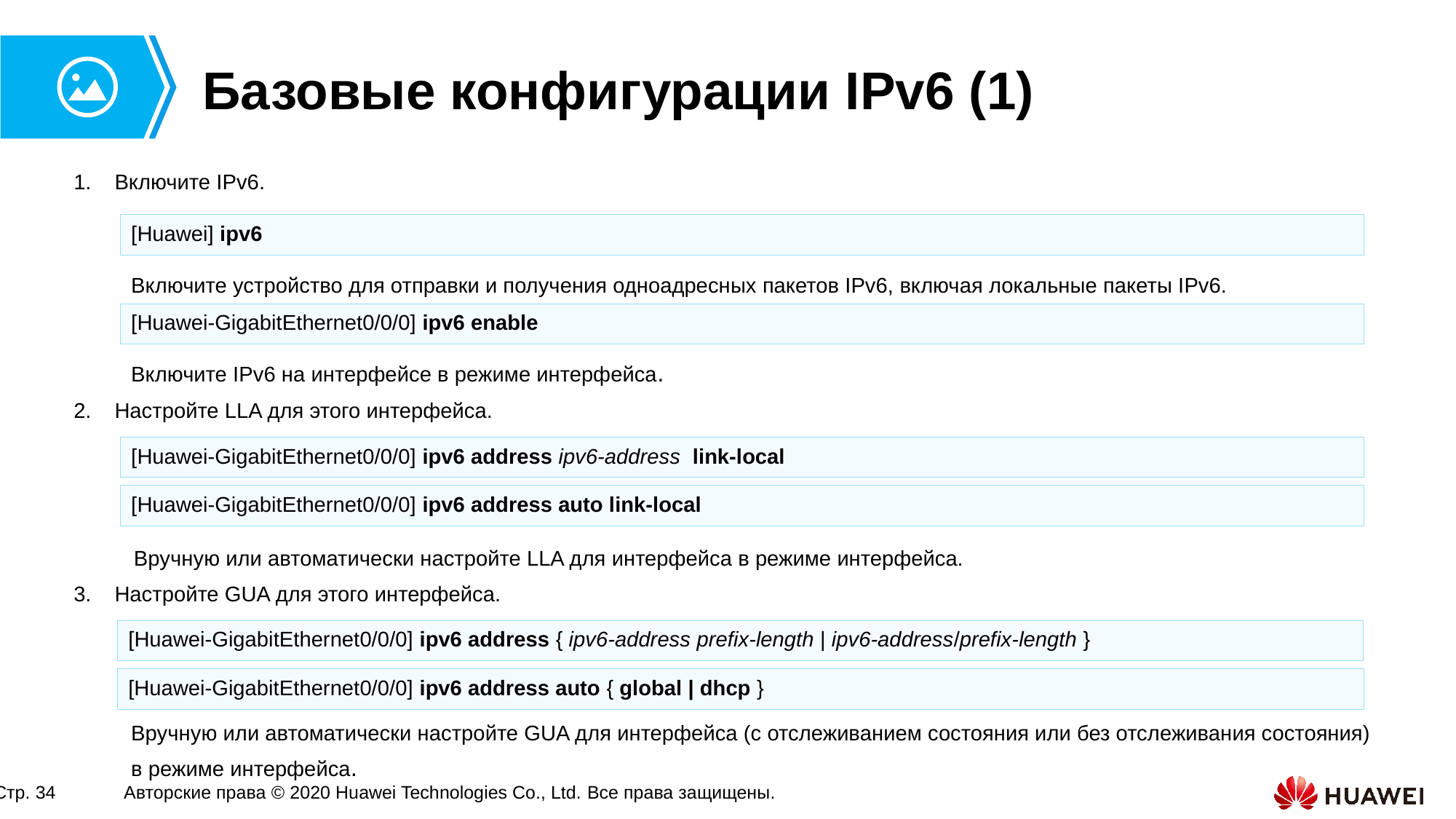

# Базовые конфигурации IPv6 (1)
Включите IPv6.
[Huawei] ipv6
Включите устройство для отправки и получения одноадресных пакетов IPv6, включая локальные пакеты IPv6.
[Huawei-GigabitEthernet0/0/0] ipv6 enable
Включите IPv6 на интерфейсе в режиме интерфейса.
Настройте LLA для этого интерфейса.
[Huawei-GigabitEthernet0/0/0] ipv6 address ipv6-address  link-local
[Huawei-GigabitEthernet0/0/0] ipv6 address auto link-local
Вручную или автоматически настройте LLA для интерфейса в режиме интерфейса.
Настройте GUA для этого интерфейса.
[Huawei-GigabitEthernet0/0/0] ipv6 address { ipv6-address prefix-length | ipv6-address/prefix-length }
[Huawei-GigabitEthernet0/0/0] ipv6 address auto { global | dhcp }
Вручную или автоматически настройте GUA для интерфейса (с отслеживанием состояния или без отслеживания состояния) в режиме интерфейса.